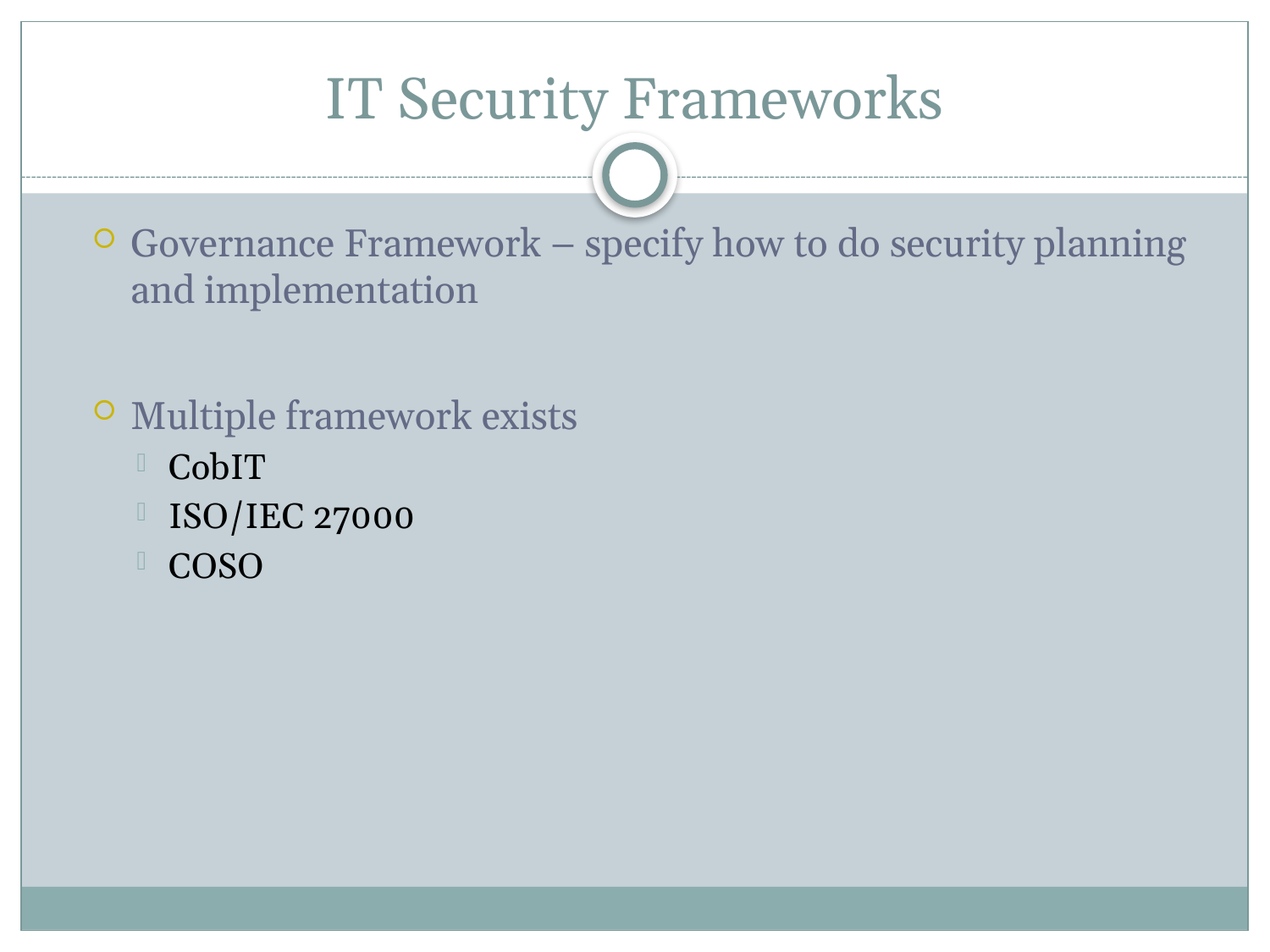

# IT Security Frameworks
Governance Framework – specify how to do security planning and implementation

Multiple framework exists
CobIT
ISO/IEC 27000
COSO